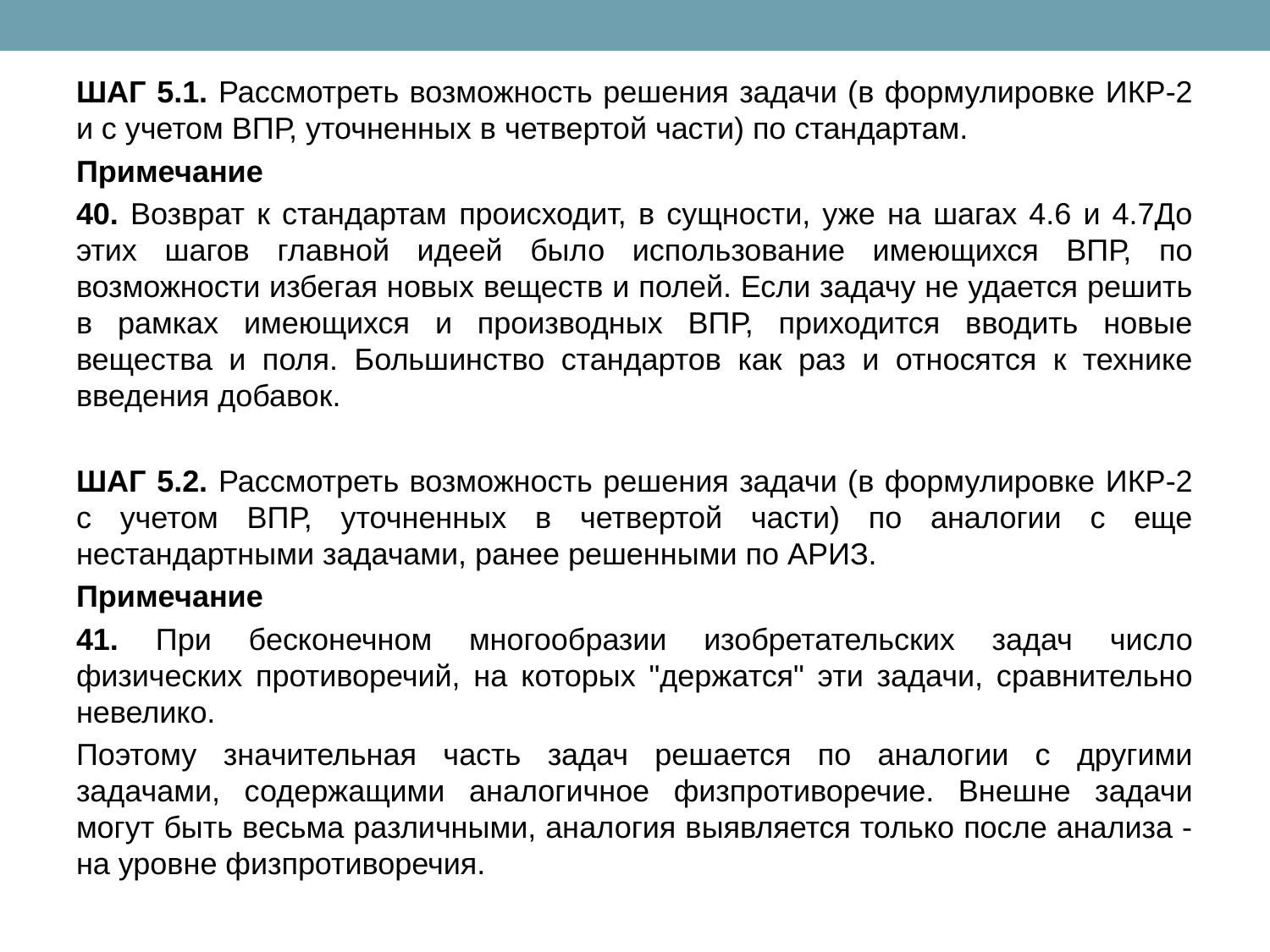

ШАГ 5.1. Рассмотреть возможность решения задачи (в формулировке ИКР-2 и с учетом ВПР, уточненных в четвертой части) по стандартам.
Примечание
40. Возврат к стандартам происходит, в сущности, уже на шагах 4.6 и 4.7До этих шагов главной идеей было использование имеющихся ВПР, по возможности избегая новых веществ и полей. Если задачу не удается решить в рамках имеющихся и производных ВПР, приходится вводить новые вещества и поля. Большинство стандартов как раз и относятся к технике введения добавок.

ШАГ 5.2. Рассмотреть возможность решения задачи (в формулировке ИКР-2 с учетом ВПР, уточненных в четвертой части) по аналогии с еще нестандартными задачами, ранее решенными по АРИЗ.
Примечание
41. При бесконечном многообразии изобретательских задач число физических противоречий, на которых "держатся" эти задачи, сравнительно невелико.
Поэтому значительная часть задач решается по аналогии с другими задачами, содержащими аналогичное физпротиворечие. Внешне задачи могут быть весьма различными, аналогия выявляется только после анализа - на уровне физпротиворечия.